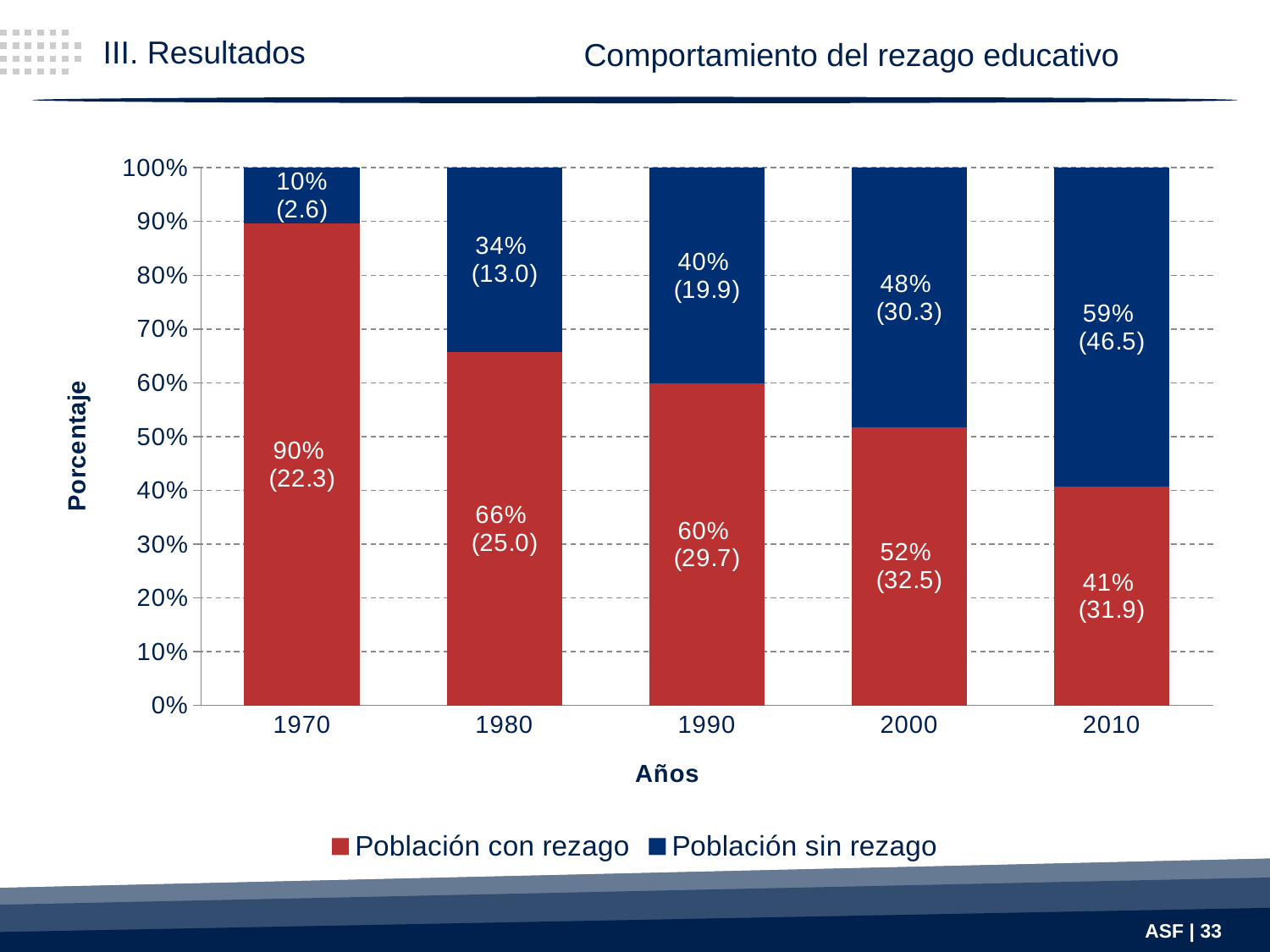

Comportamiento del rezago educativo
III. Resultados

### Chart

| Category | Población con rezago | Población sin rezago |
|---|---|---|
| 1970 | 0.8968253968253973 | 0.1031746031746032 |
| 1980 | 0.6578947368421061 | 0.34210526315789497 |
| 1990 | 0.5987903225806452 | 0.4012096774193548 |
| 2000 | 0.517515923566879 | 0.48248407643312097 |
| 2010 | 0.4068877551020412 | 0.5931122448979579 |
ASF | 33